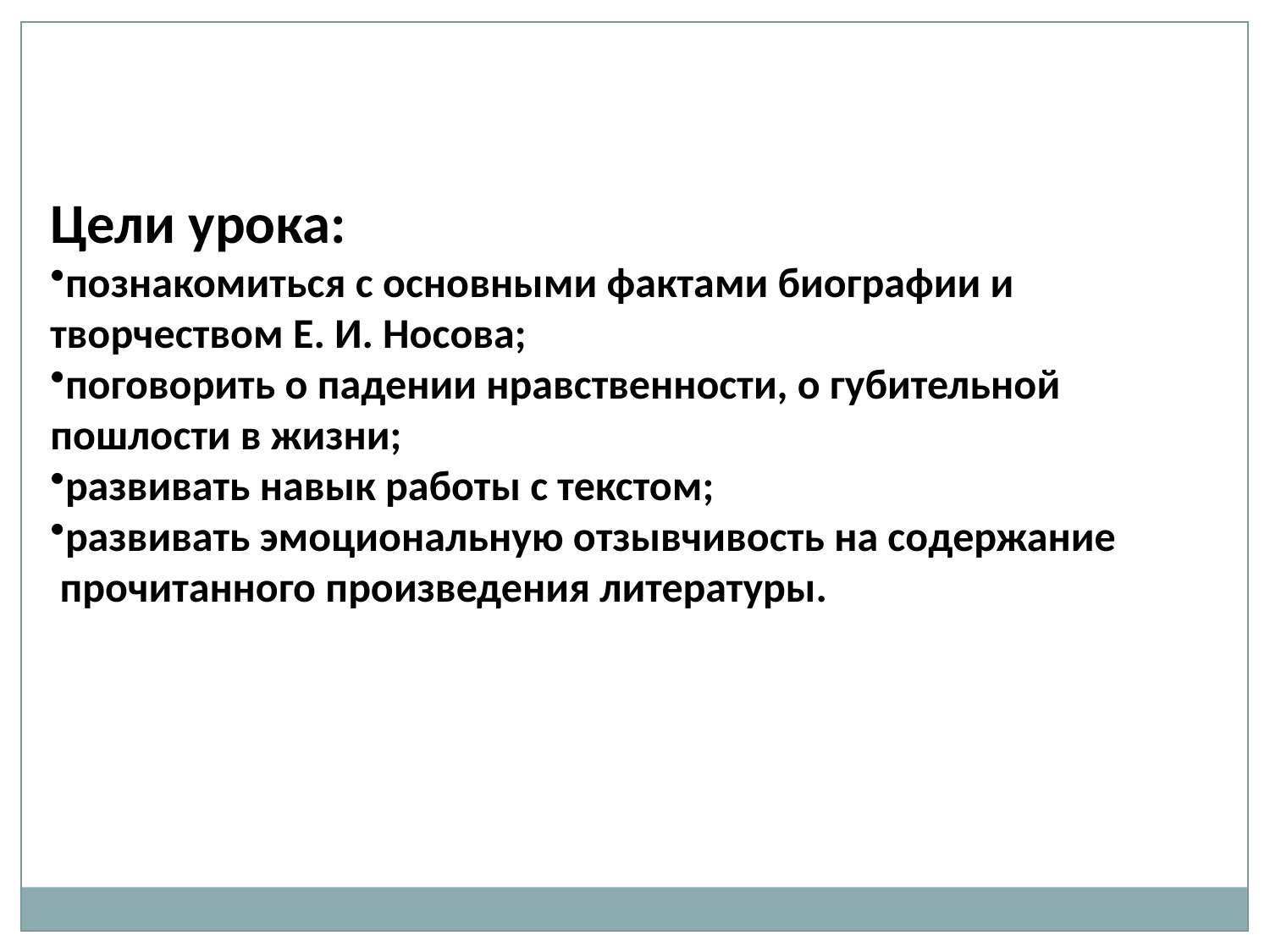

Цели урока:
познакомиться с основными фактами биографии и
творчеством Е. И. Носова;
поговорить о падении нравственности, о губительной
пошлости в жизни;
развивать навык работы с текстом;
развивать эмоциональную отзывчивость на содержание
 прочитанного произведения литературы.